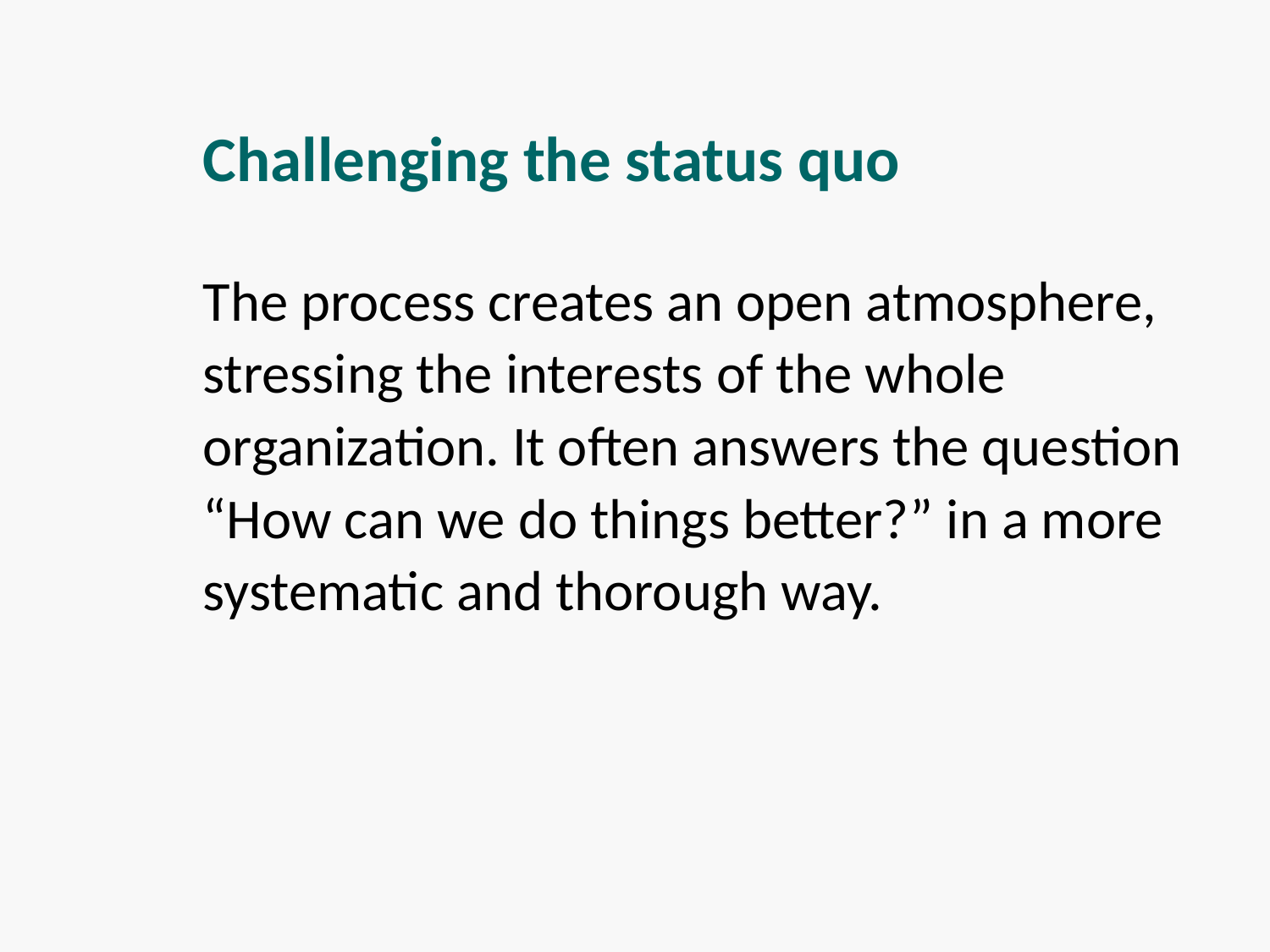

# Challenging the status quo
The process creates an open atmosphere, stressing the interests of the whole organization. It often answers the question “How can we do things better?” in a more systematic and thorough way.